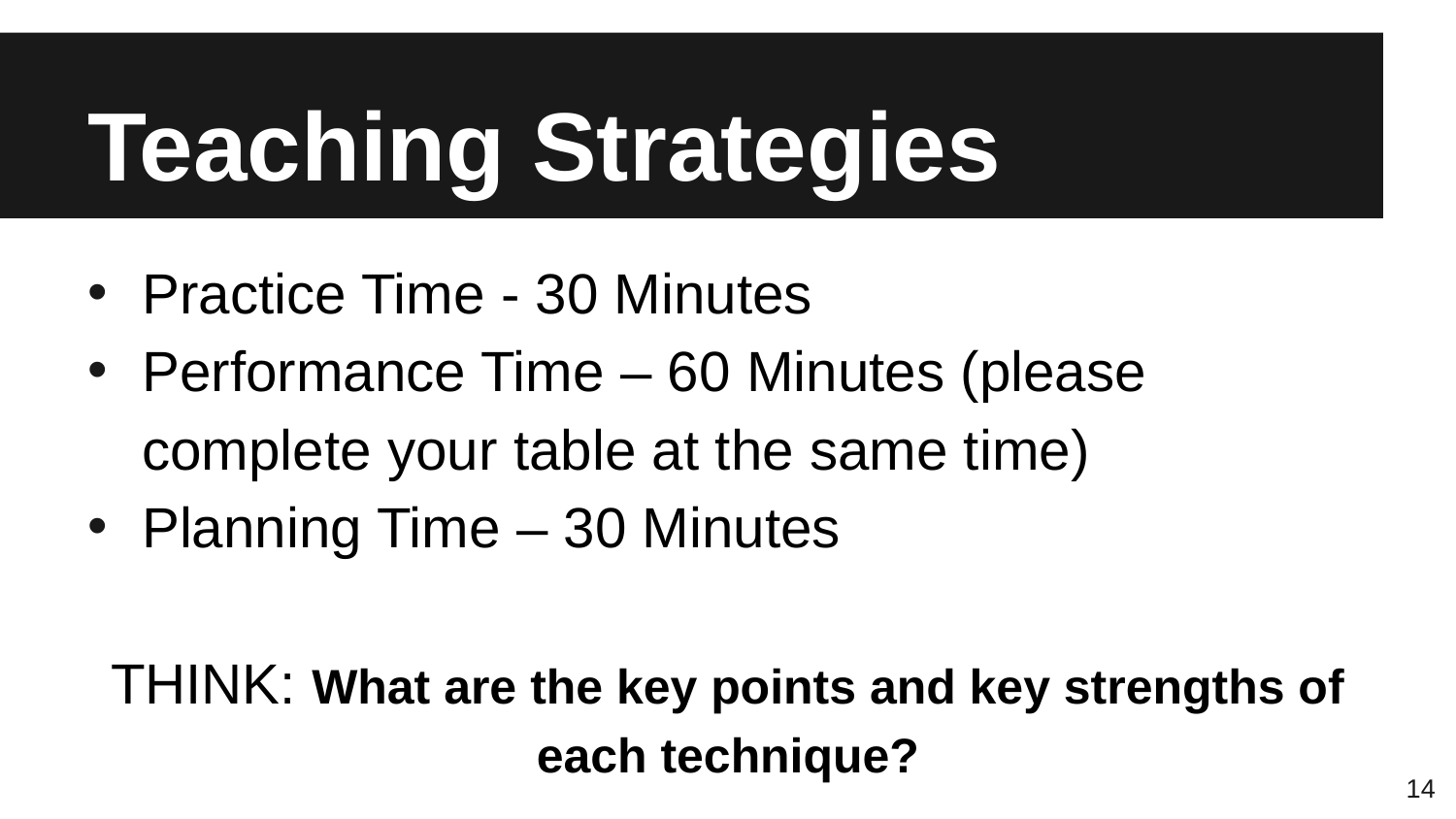

# Teaching Strategies
Practice Time - 30 Minutes
Performance Time – 60 Minutes (please complete your table at the same time)
Planning Time – 30 Minutes

THINK: What are the key points and key strengths of each technique?
14